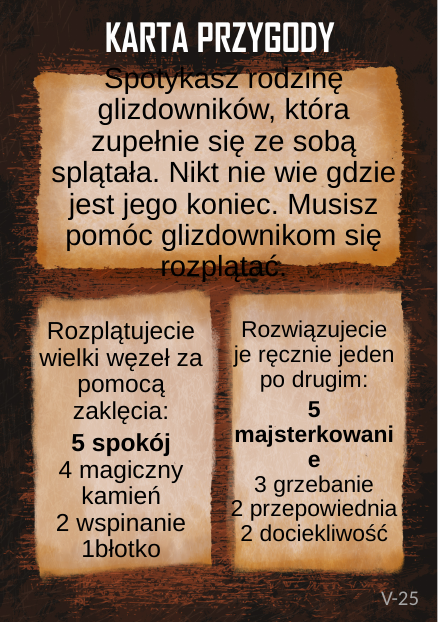

# Spotykasz rodzinę glizdowników, która zupełnie się ze sobą splątała. Nikt nie wie gdzie jest jego koniec. Musisz pomóc glizdownikom się rozplątać.
Rozplątujecie wielki węzeł za pomocą zaklęcia:
5 spokój
4 magiczny kamień
2 wspinanie
1błotko
Rozwiązujecie je ręcznie jeden po drugim:
5 majsterkowanie
3 grzebanie
2 przepowiednia
2 dociekliwość
V-25